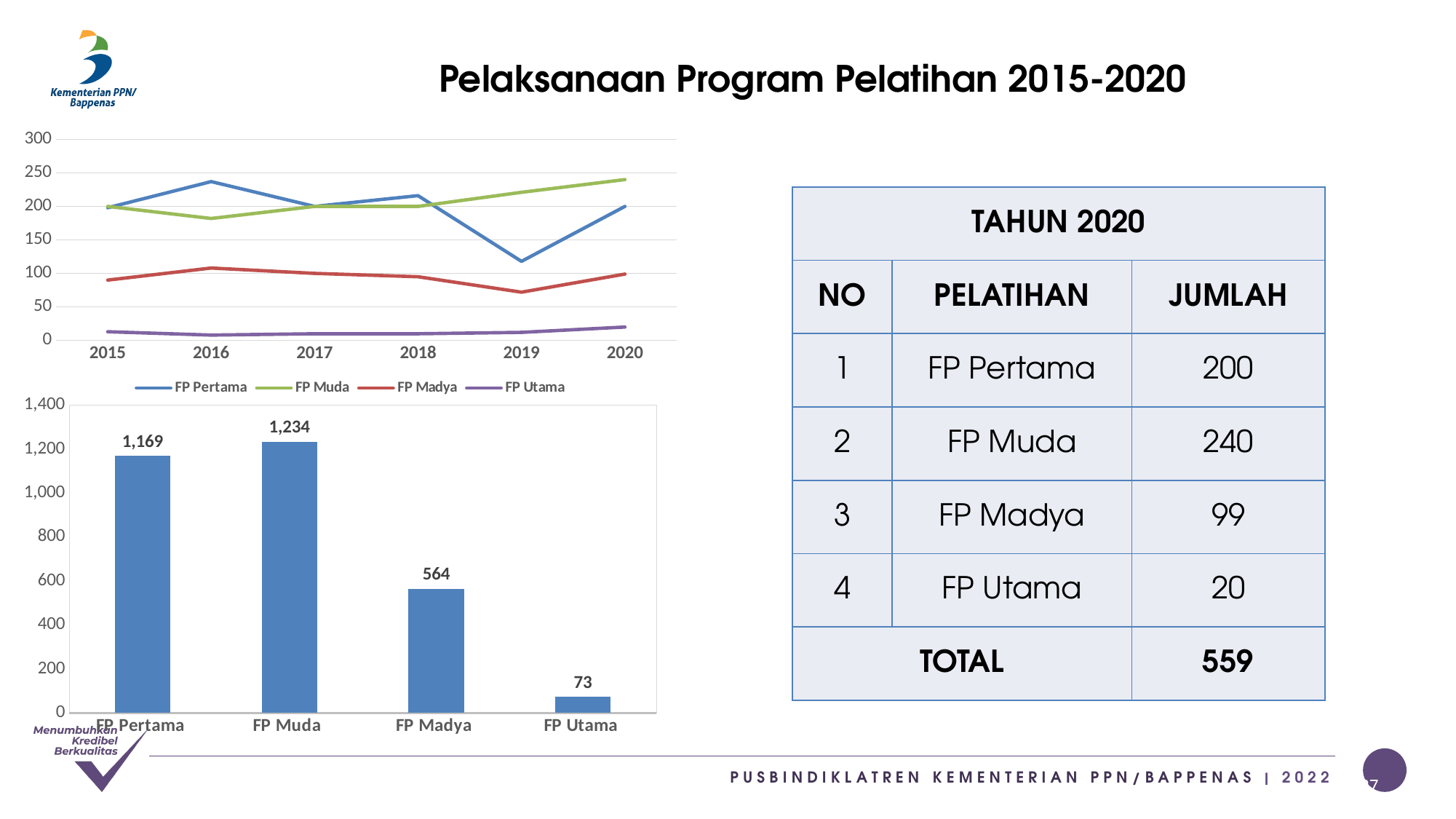

Pelaksanaan Program Pelatihan 2015-2020

### Chart

| Category |  |  |  |  |
|---|---|---|---|---|
| 2015 | 198.0 | 200.0 | 90.0 | 13.0 |
| 2016 | 237.0 | 182.0 | 108.0 | 8.0 |
| 2017 | 200.0 | 200.0 | 100.0 | 10.0 |
| 2018 | 216.0 | 200.0 | 95.0 | 10.0 |
| 2019 | 118.0 | 221.0 | 72.0 | 12.0 |
| 2020 | 200.0 | 240.0 | 99.0 | 20.0 |
| TAHUN 2020 |  |  |
| --- | --- | --- |
| NO | PELATIHAN | JUMLAH |
| 1 | FP Pertama | 200 |
| 2 | FP Muda | 240 |
| 3 | FP Madya | 99 |
| 4 | FP Utama | 20 |
| TOTAL |  | 559 |

### Chart

| Category |  |
|---|---|
| FP Pertama  | 1169.0 |
| FP Muda  | 1234.0 |
| FP Madya  | 564.0 |
| FP Utama  | 73.0 |
27